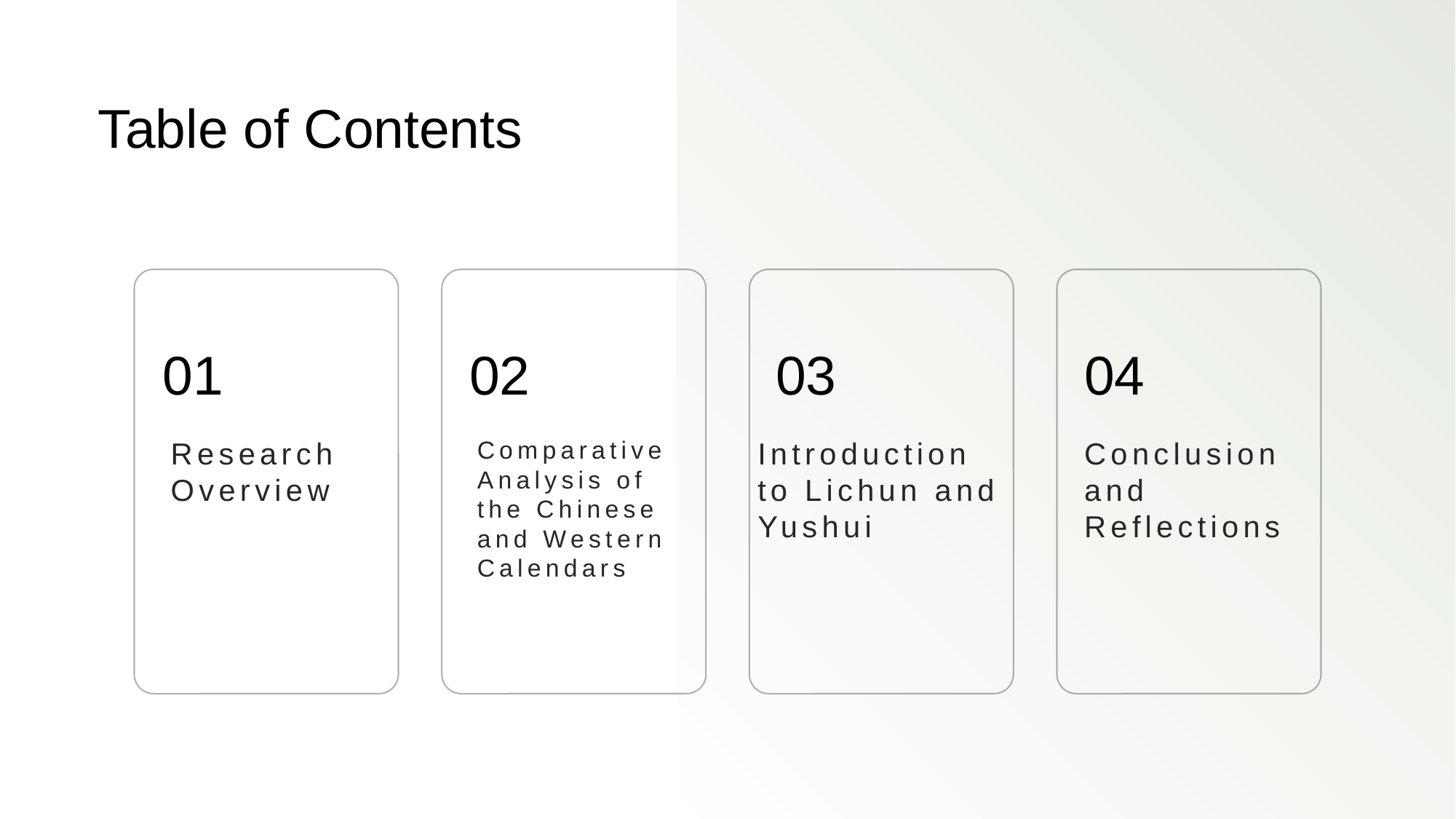

Table of Contents

01
02
03
04
Research Overview
Comparative Analysis of the Chinese and Western Calendars
Introduction to Lichun and Yushui
Conclusion and Reflections